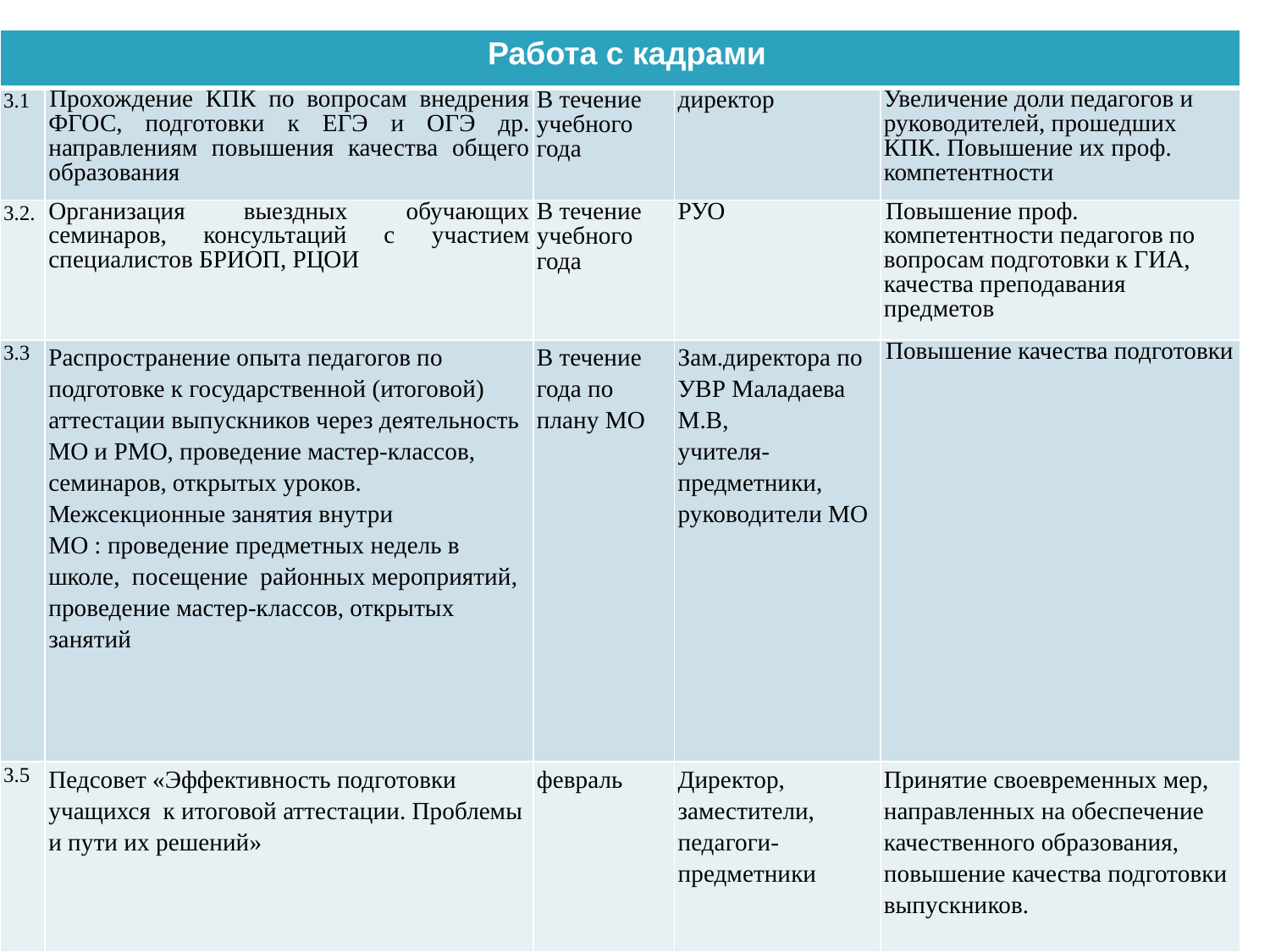

| Работа с кадрами |  |  |  |  |
| --- | --- | --- | --- | --- |
| 3.1 | Прохождение КПК по вопросам внедрения ФГОС, подготовки к ЕГЭ и ОГЭ др. направлениям повышения качества общего образования | В течение учебного года | директор | Увеличение доли педагогов и руководителей, прошедших КПК. Повышение их проф. компетентности |
| 3.2. | Организация выездных обучающих семинаров, консультаций с участием специалистов БРИОП, РЦОИ | В течение учебного года | РУО | Повышение проф. компетентности педагогов по вопросам подготовки к ГИА, качества преподавания предметов |
| 3.3 | Распространение опыта педагогов по подготовке к государственной (итоговой) аттестации выпускников через деятельность МО и РМО, проведение мастер-классов, семинаров, открытых уроков. Межсекционные занятия внутри МО : проведение предметных недель в школе, посещение районных мероприятий, проведение мастер-классов, открытых занятий | В течение года по плану МО | Зам.директора по УВР Маладаева М.В, учителя-предметники, руководители МО | Повышение качества подготовки |
| 3.5 | Педсовет «Эффективность подготовки учащихся к итоговой аттестации. Проблемы и пути их решений» | февраль | Директор, заместители, педагоги-предметники | Принятие своевременных мер, направленных на обеспечение качественного образования, повышение качества подготовки выпускников. |
#